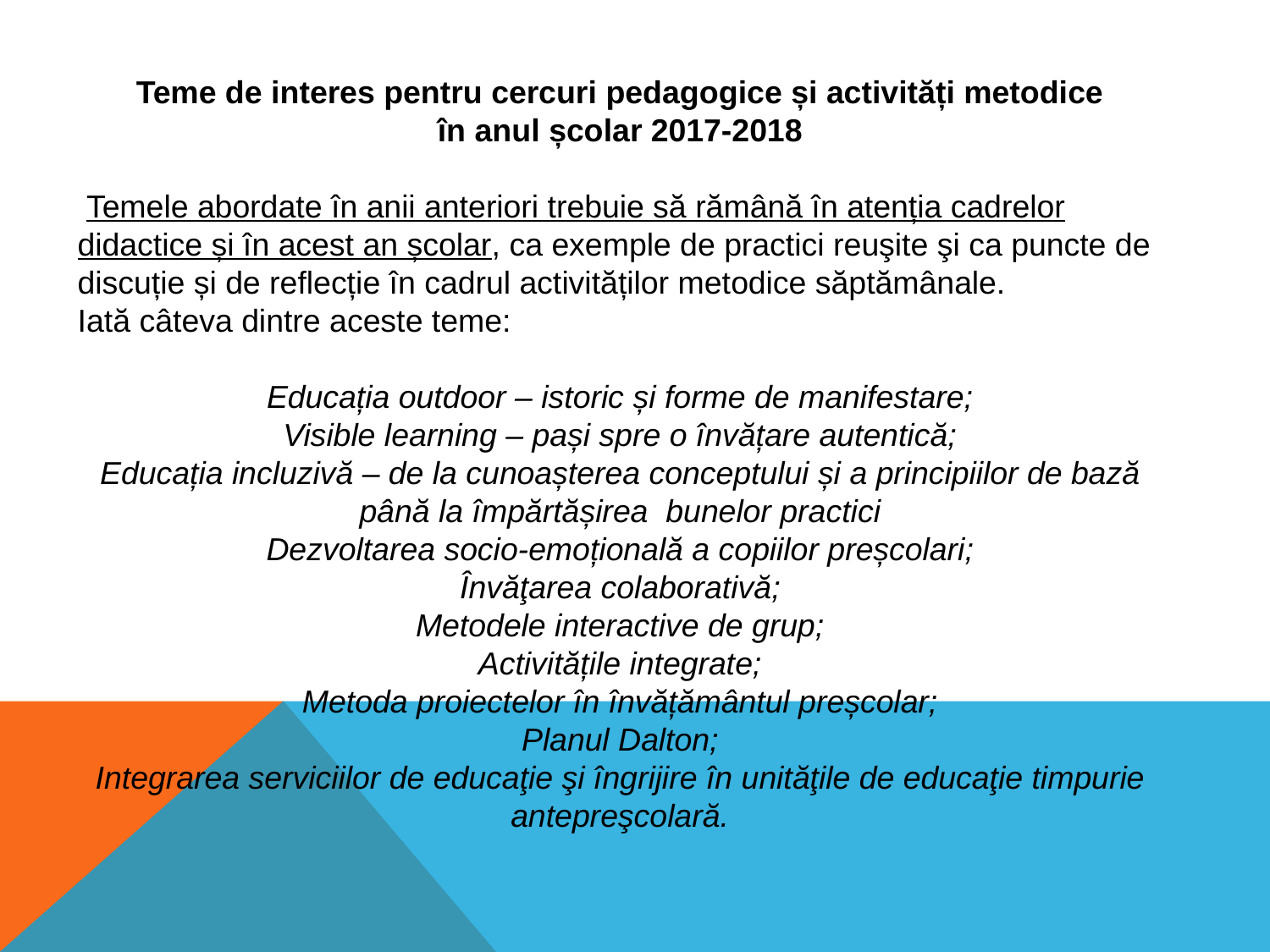

Teme de interes pentru cercuri pedagogice și activități metodice
în anul școlar 2017-2018

 Temele abordate în anii anteriori trebuie să rămână în atenția cadrelor didactice și în acest an școlar, ca exemple de practici reuşite şi ca puncte de discuție și de reflecție în cadrul activităților metodice săptămânale.
Iată câteva dintre aceste teme:

Educația outdoor – istoric și forme de manifestare;
Visible learning – pași spre o învățare autentică;
Educația incluzivă – de la cunoașterea conceptului și a principiilor de bază până la împărtășirea  bunelor practici
Dezvoltarea socio-emoțională a copiilor preșcolari;
Învăţarea colaborativă;
Metodele interactive de grup;
Activitățile integrate;
Metoda proiectelor în învățământul preșcolar;
Planul Dalton;
Integrarea serviciilor de educaţie şi îngrijire în unităţile de educaţie timpurie antepreşcolară.